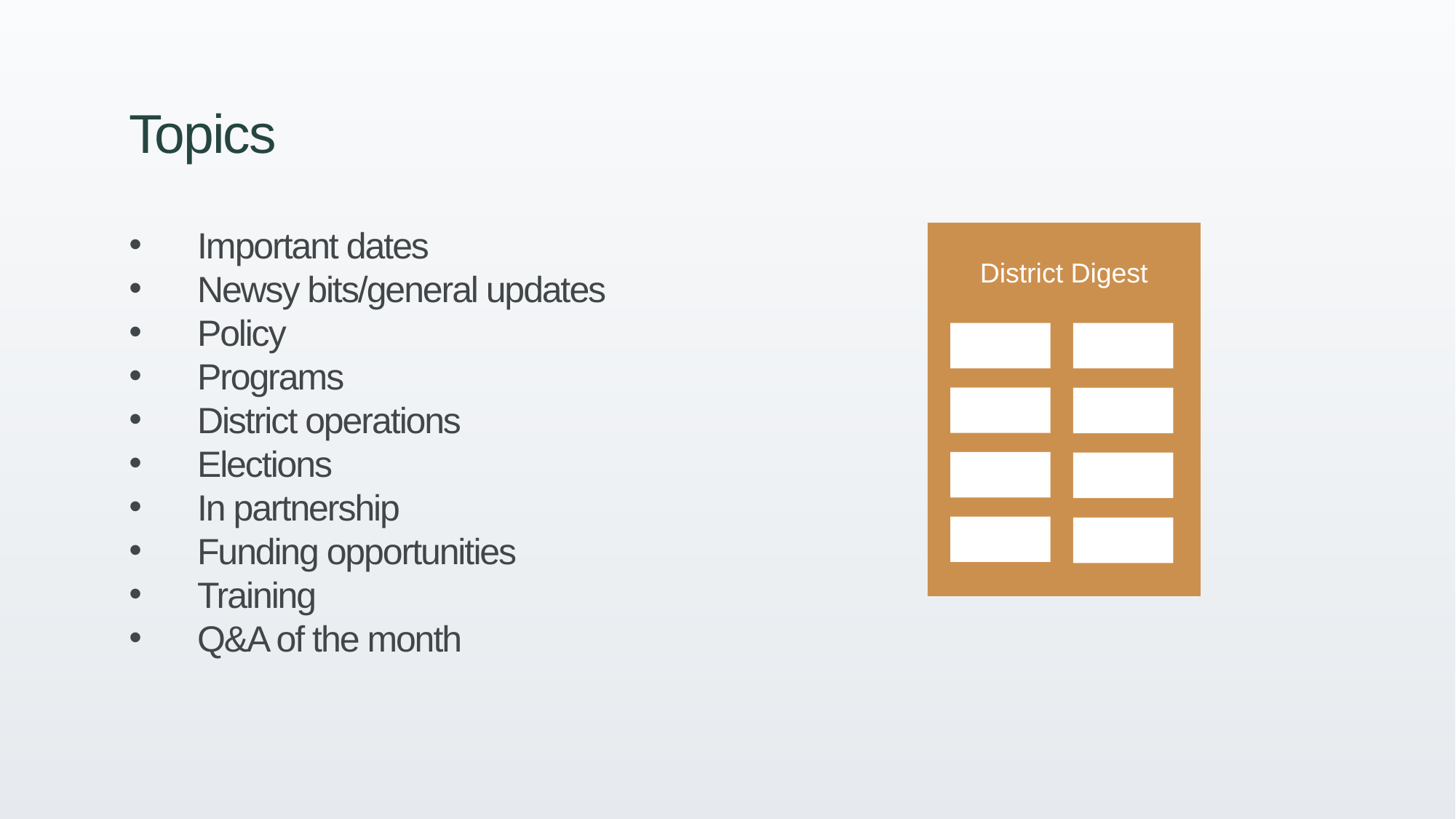

Topics

Important dates
Newsy bits/general updates
Policy
Programs
District operations
Elections
In partnership
Funding opportunities
Training
Q&A of the month

District Digest